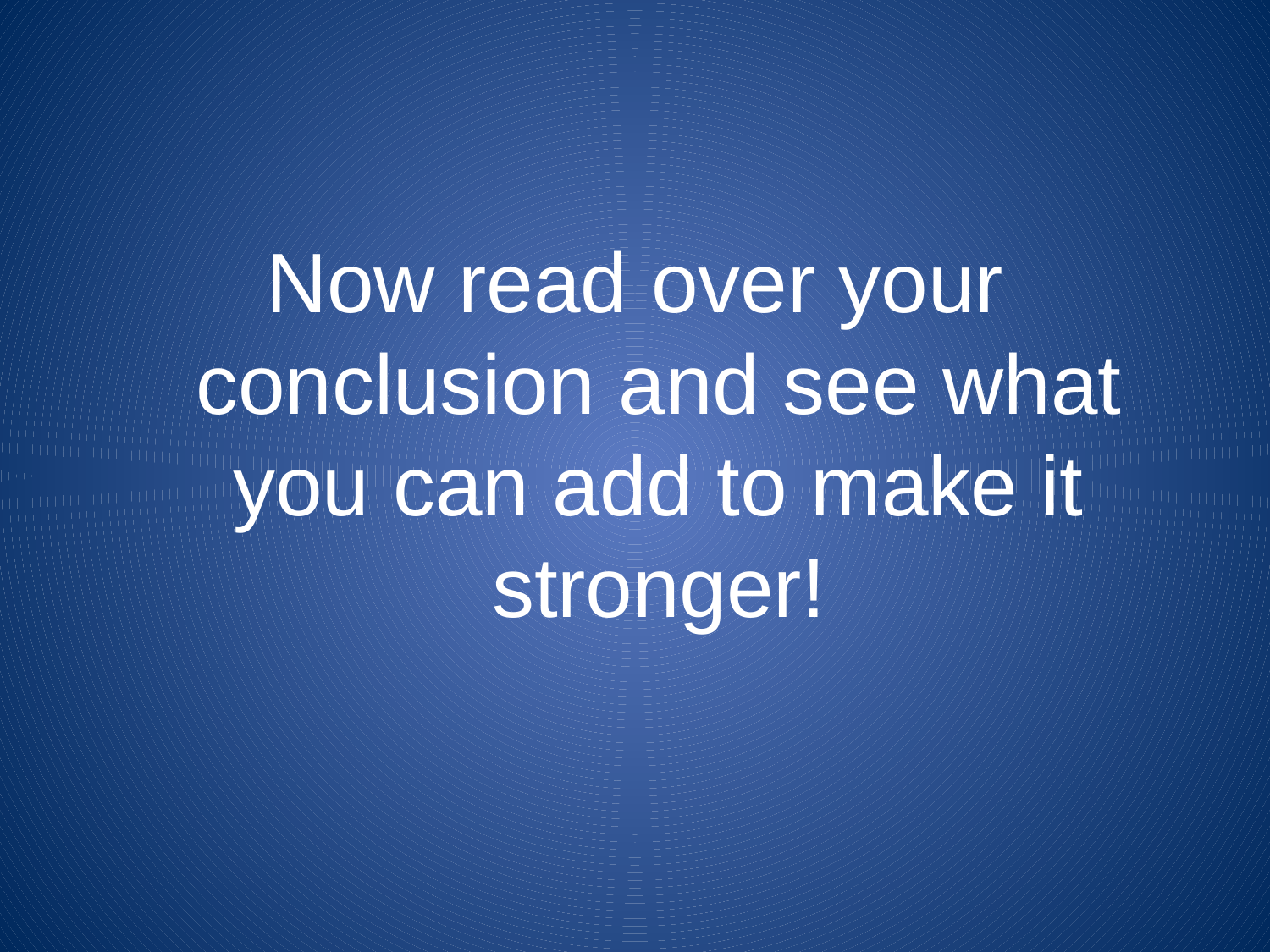

#
Now read over your conclusion and see what you can add to make it stronger!